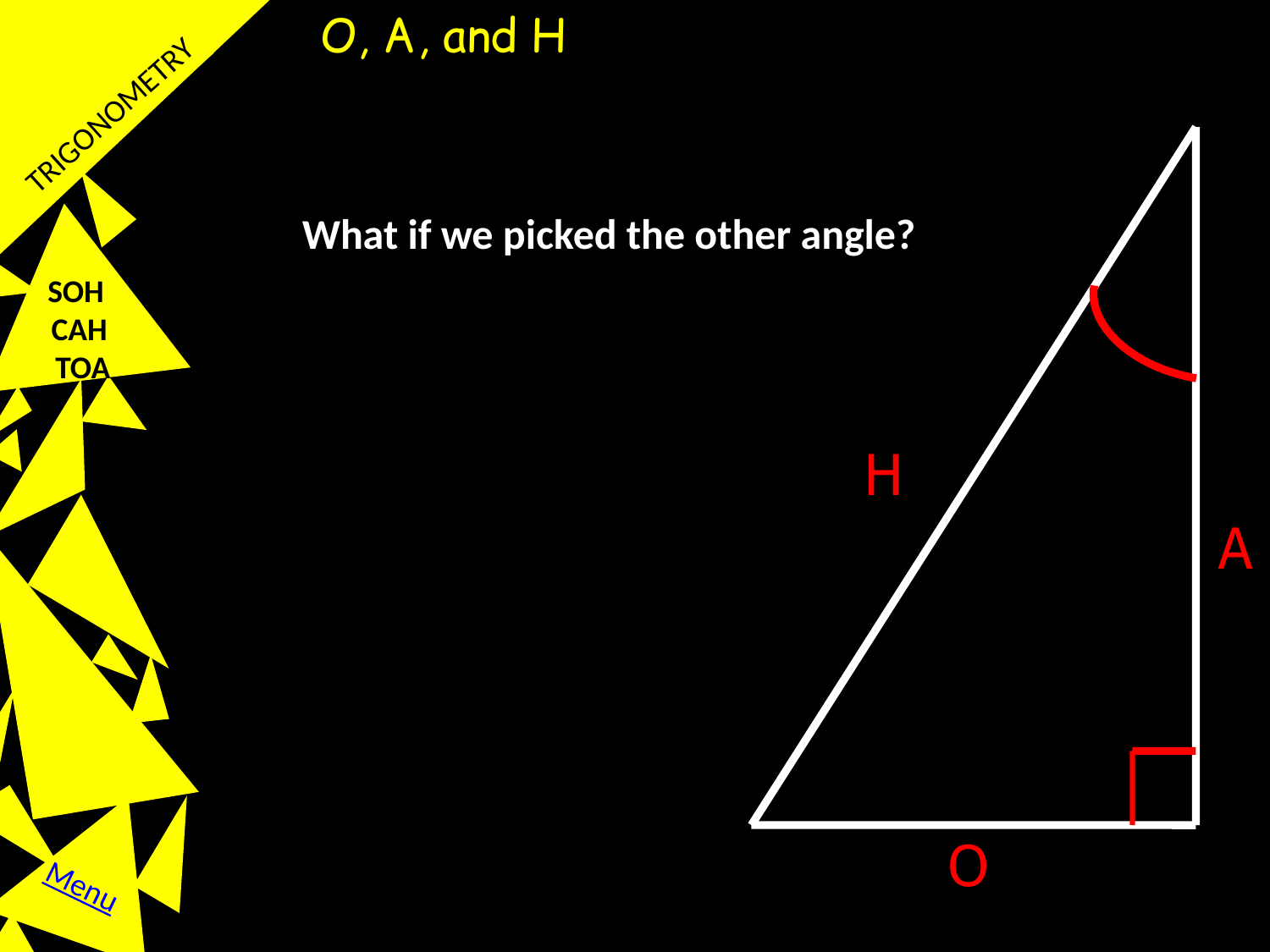

O, A, and H

TRIGONOMETRY
What if we picked the other angle?

SOH
CAH
 TOA

H
A

O
Menu